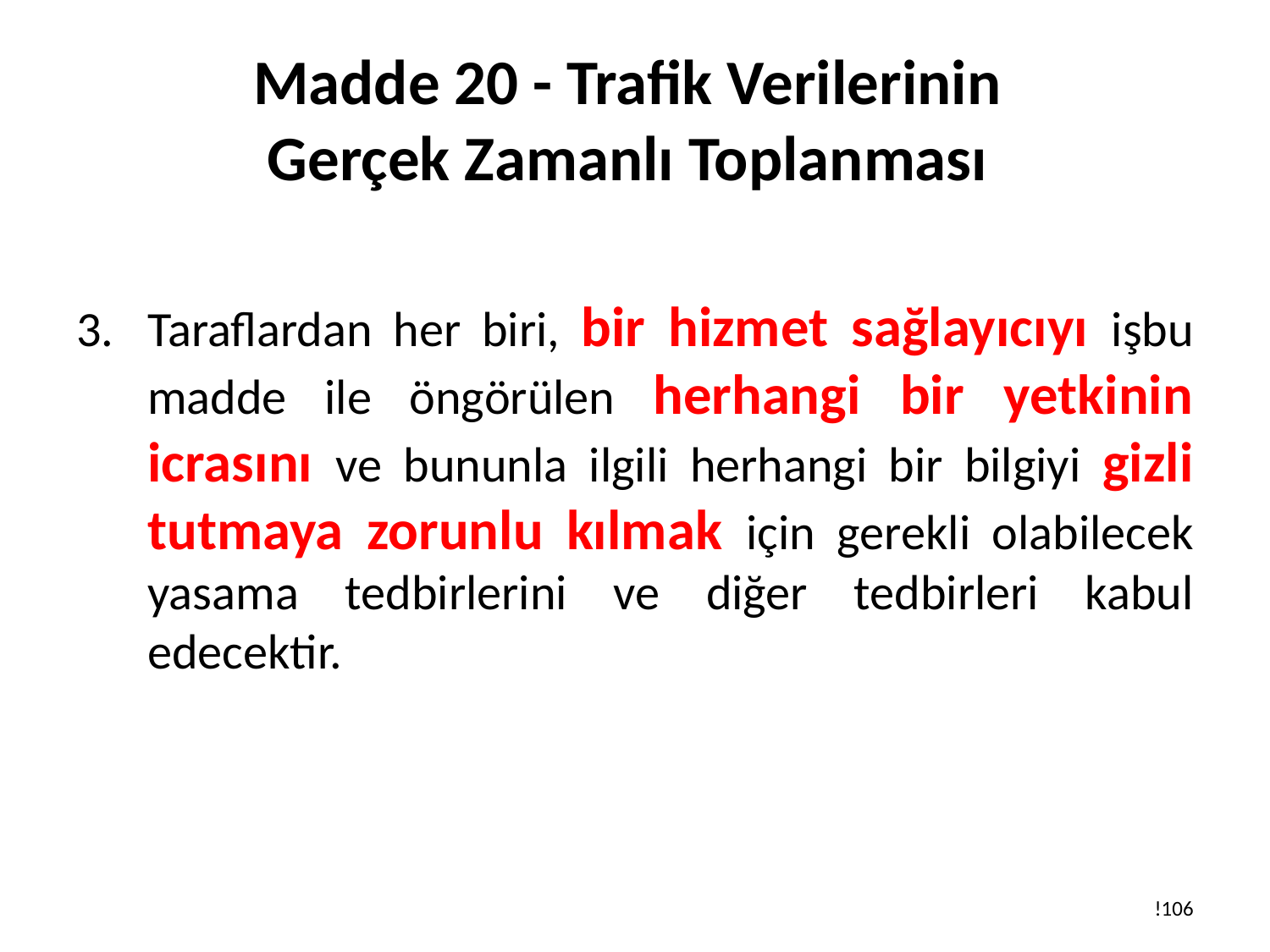

# Madde 20 - Trafik Verilerinin Gerçek Zamanlı Toplanması
Taraflardan her biri, bir hizmet sağlayıcıyı işbu madde ile öngörülen herhangi bir yetkinin icrasını ve bununla ilgili herhangi bir bilgiyi gizli tutmaya zorunlu kılmak için gerekli olabilecek yasama tedbirlerini ve diğer tedbirleri kabul edecektir.
!106